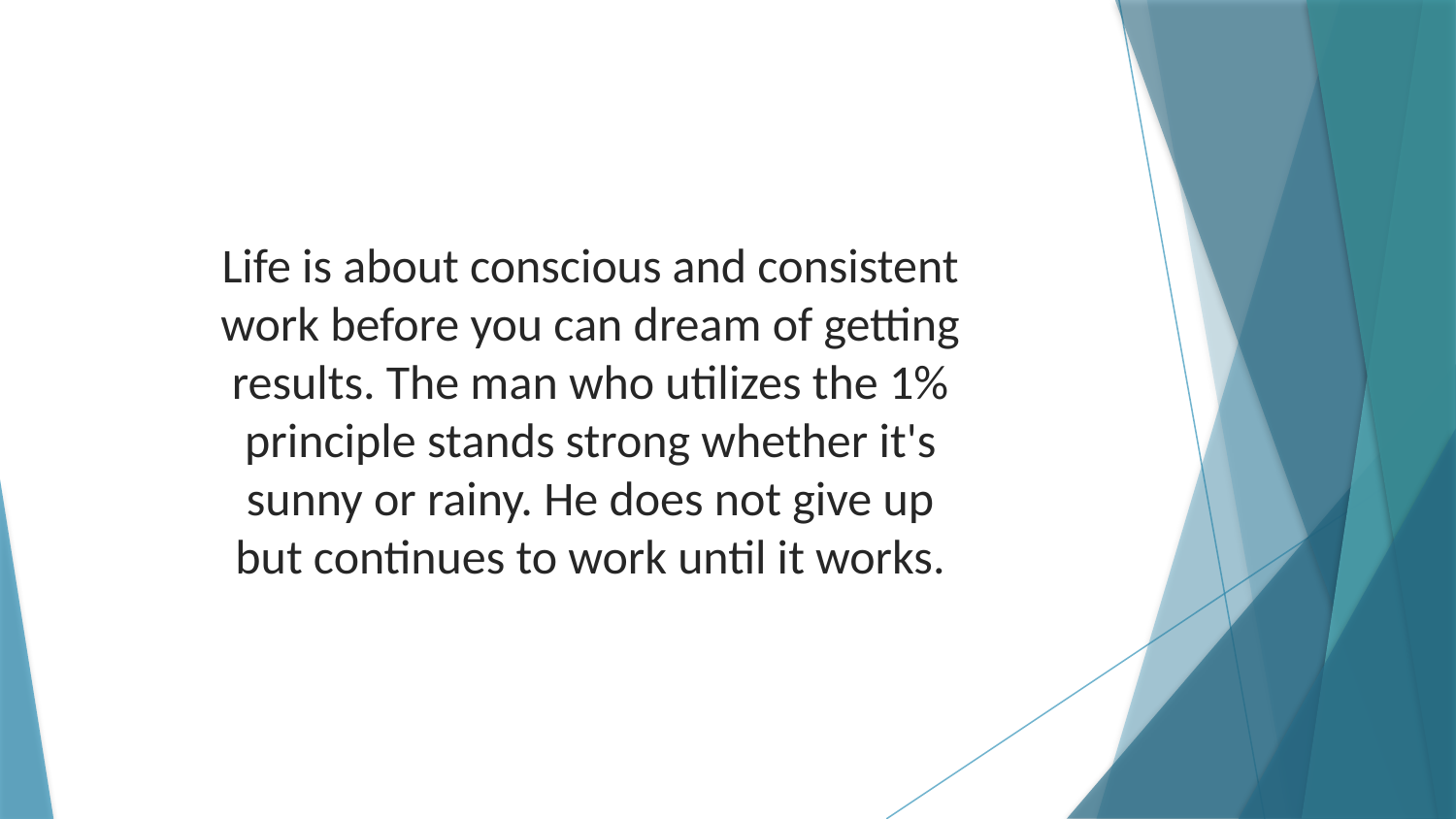

Life is about conscious and consistent work before you can dream of getting results. The man who utilizes the 1% principle stands strong whether it's sunny or rainy. He does not give up but continues to work until it works.